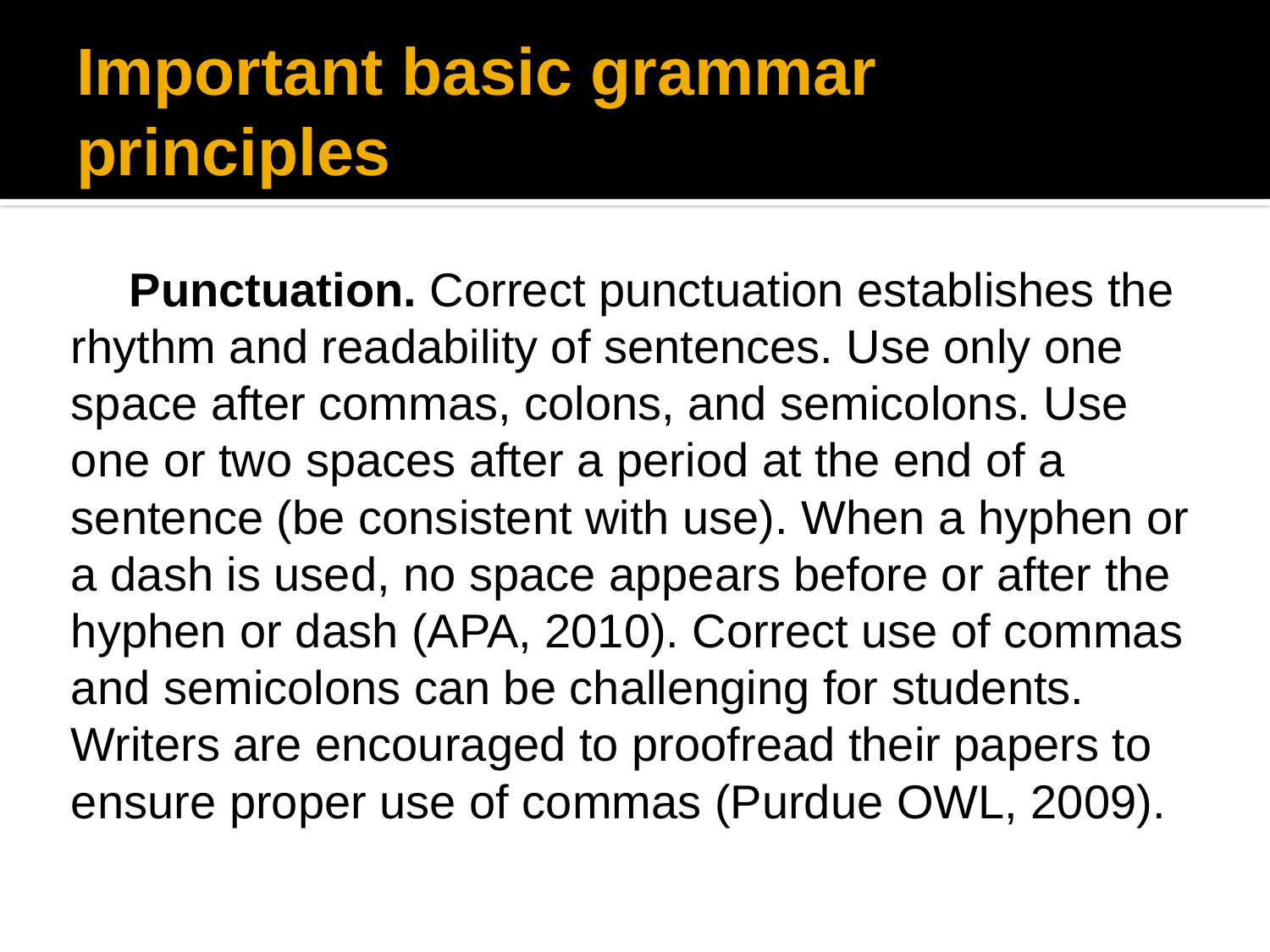

# Important basic grammar principles
Punctuation. Correct punctuation establishes the rhythm and readability of sentences. Use only one space after commas, colons, and semicolons. Use one or two spaces after a period at the end of a sentence (be consistent with use). When a hyphen or a dash is used, no space appears before or after the hyphen or dash (APA, 2010). Correct use of commas and semicolons can be challenging for students. Writers are encouraged to proofread their papers to ensure proper use of commas (Purdue OWL, 2009).